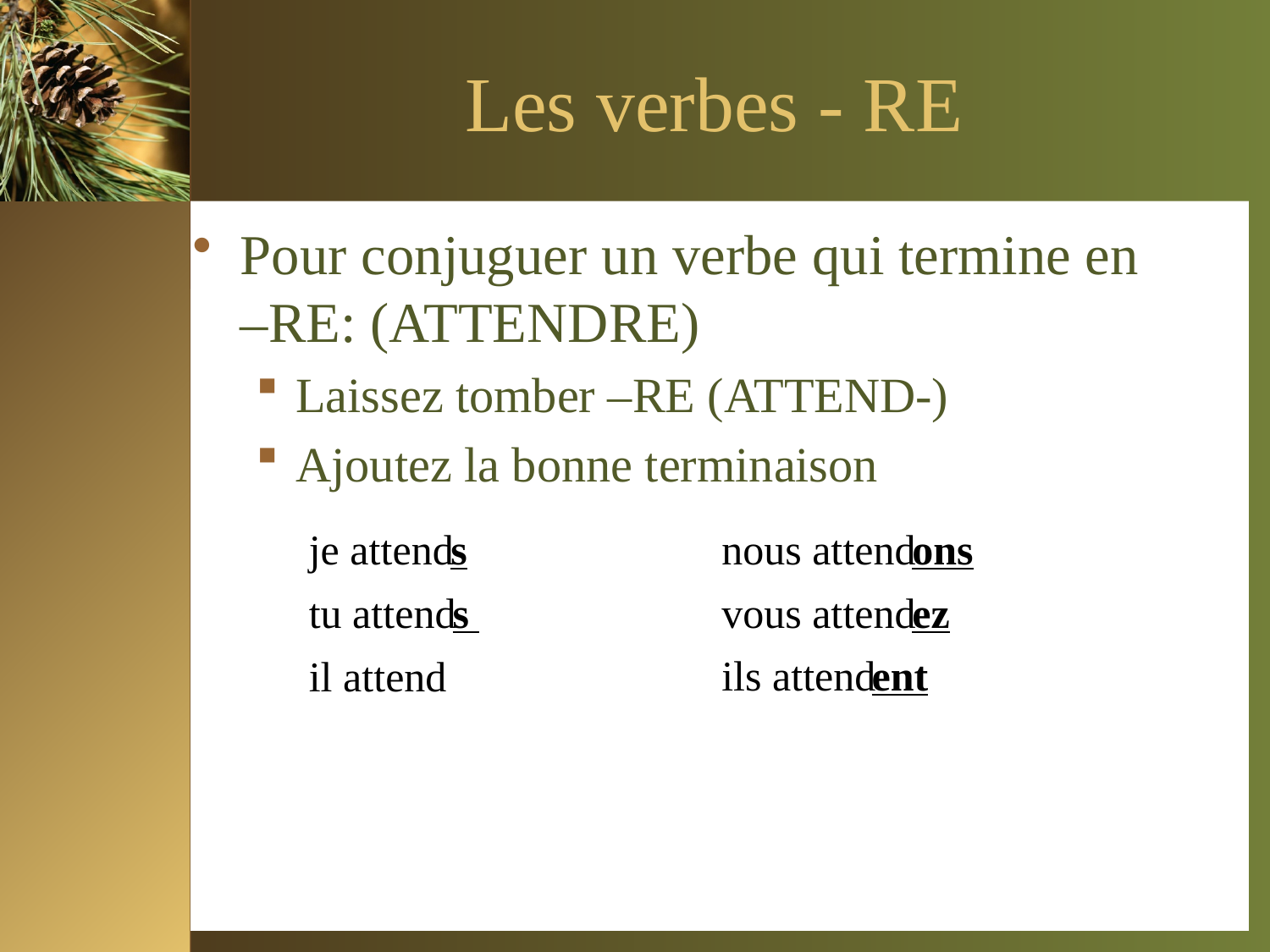

# Les verbes - RE
Pour conjuguer un verbe qui termine en –RE: (ATTENDRE)
Laissez tomber –RE (ATTEND-)
Ajoutez la bonne terminaison
je attend
s
nous attend
ons
tu attend
s
vous attend
ez
ils attend
ent
il attend